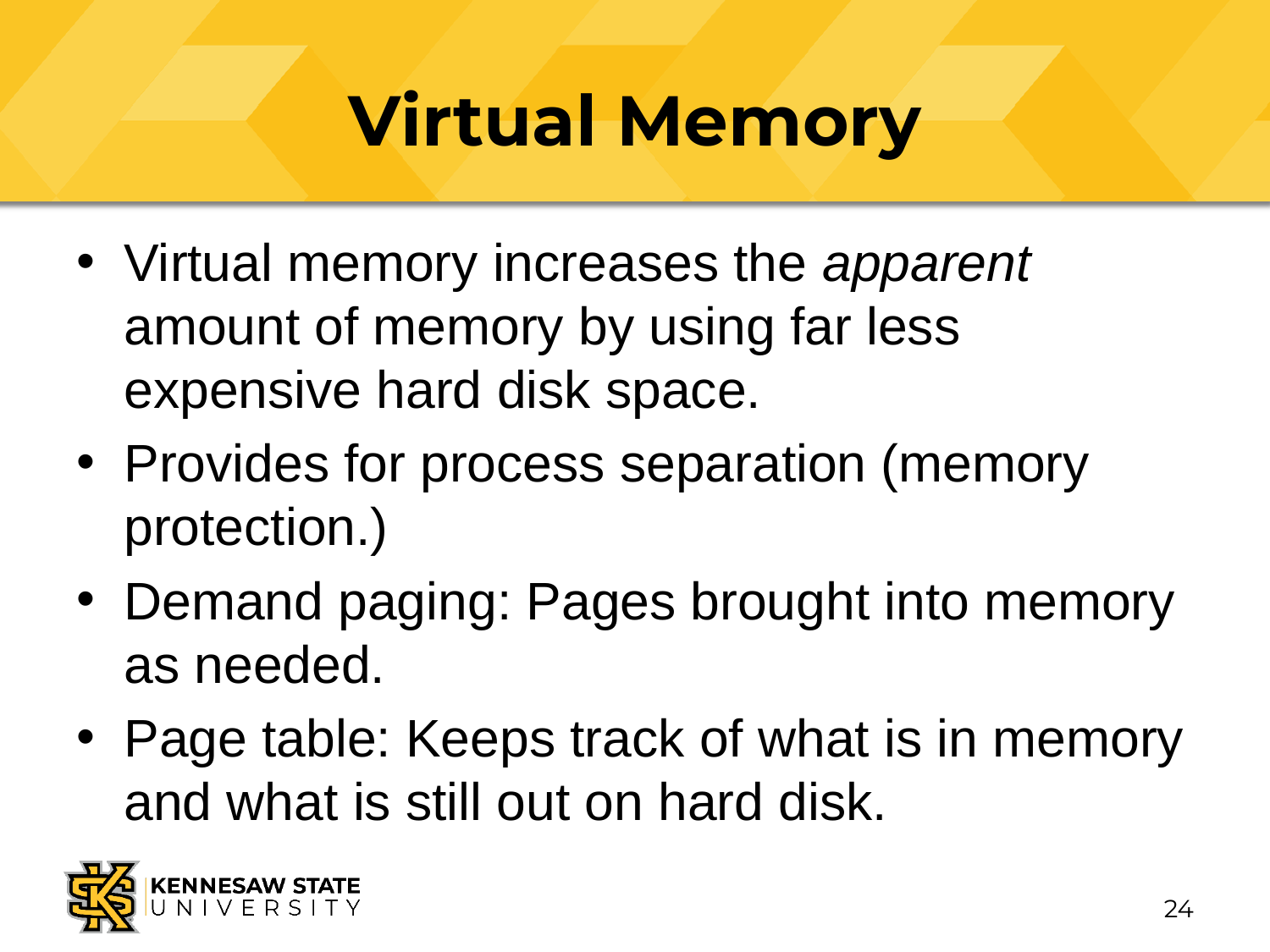

# Virtual Memory
Virtual memory increases the apparent amount of memory by using far less expensive hard disk space.
Provides for process separation (memory protection.)
Demand paging: Pages brought into memory as needed.
Page table: Keeps track of what is in memory and what is still out on hard disk.
24